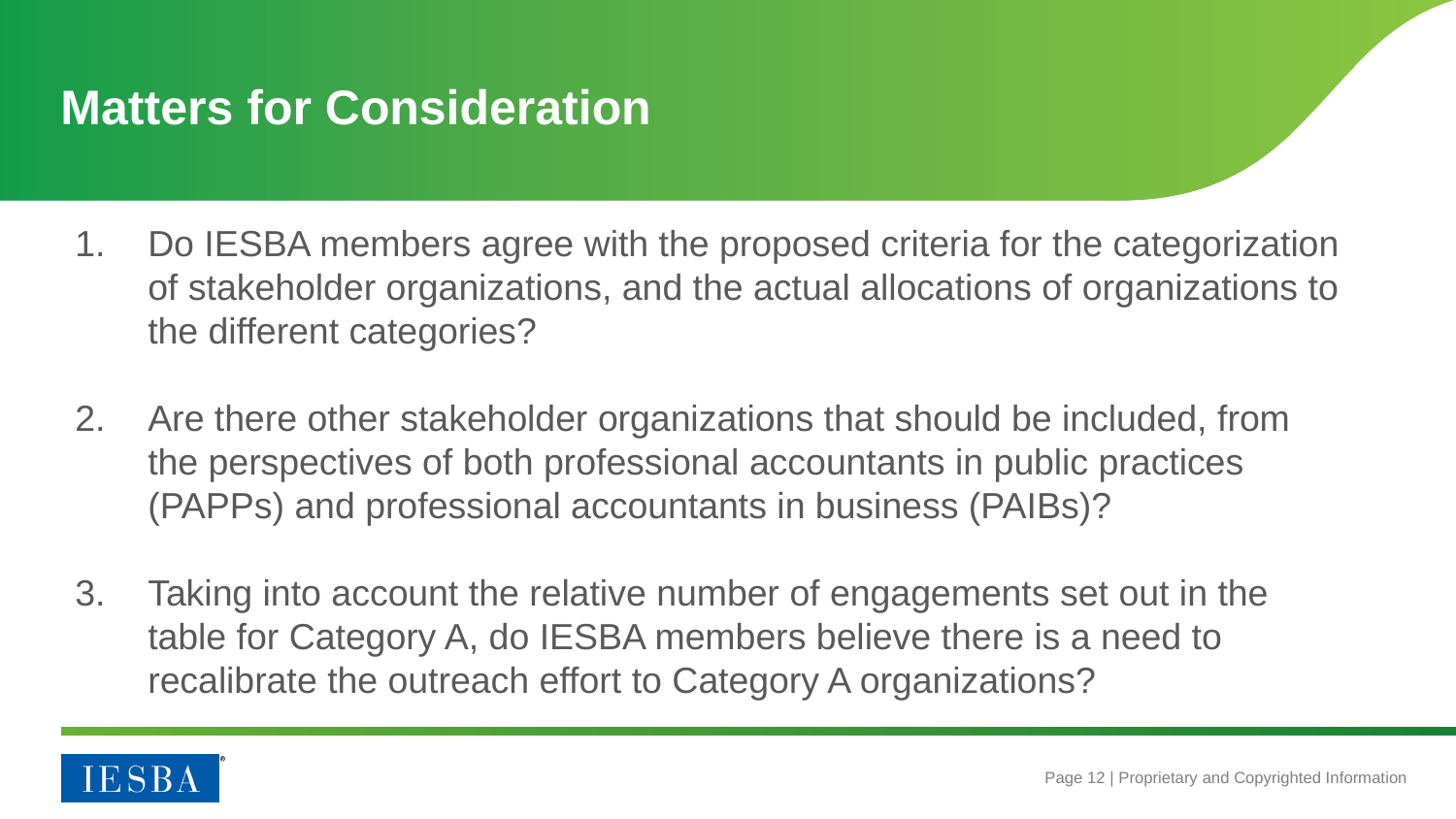

# Matters for Consideration
Do IESBA members agree with the proposed criteria for the categorization of stakeholder organizations, and the actual allocations of organizations to the different categories?

Are there other stakeholder organizations that should be included, from the perspectives of both professional accountants in public practices (PAPPs) and professional accountants in business (PAIBs)?

Taking into account the relative number of engagements set out in the table for Category A, do IESBA members believe there is a need to recalibrate the outreach effort to Category A organizations?